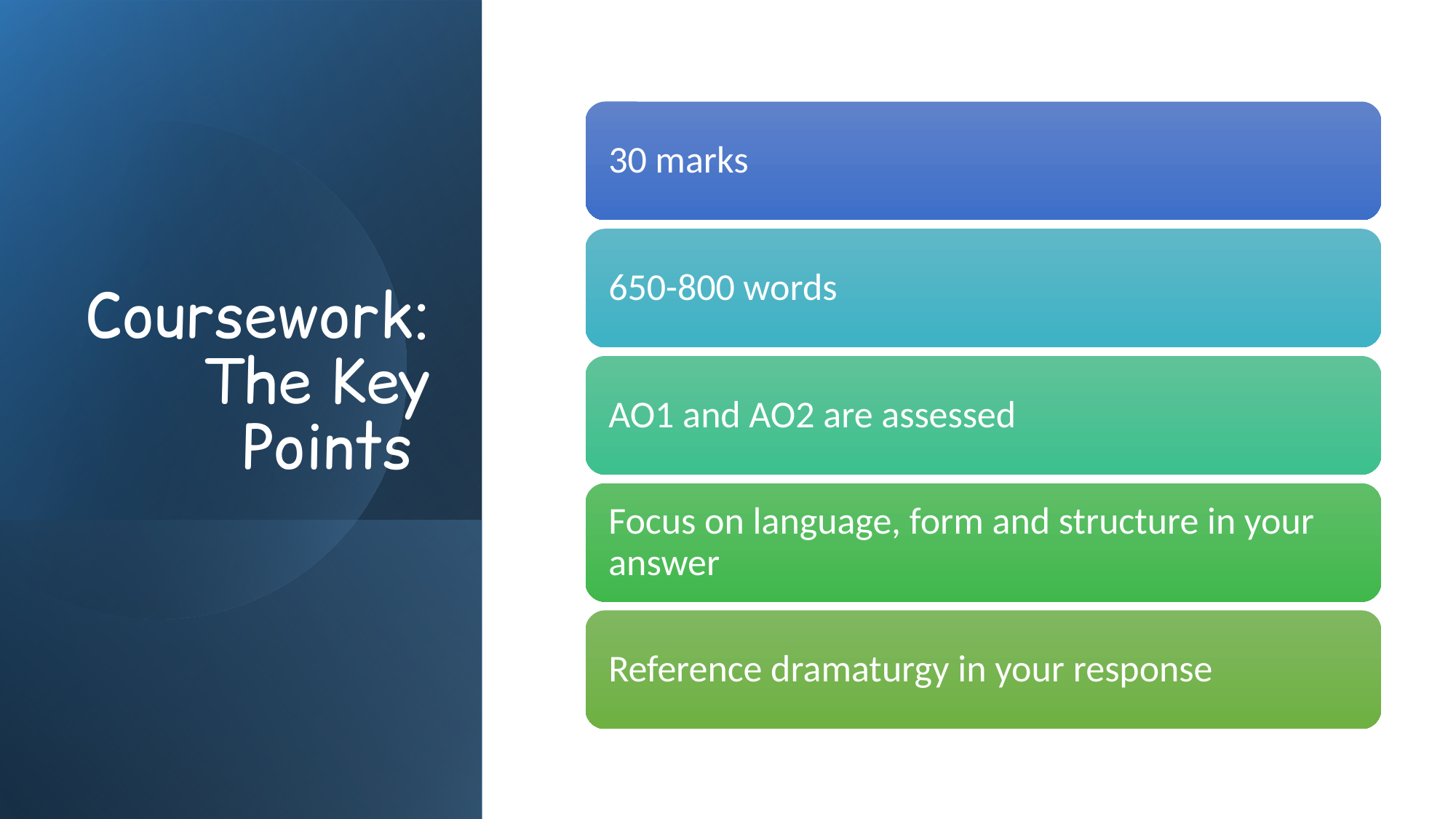

30 marks
650-800 words
AO1 and AO2 are assessed
Focus on language, form and structure in your answer
Reference dramaturgy in your response

# Coursework: The Key Points